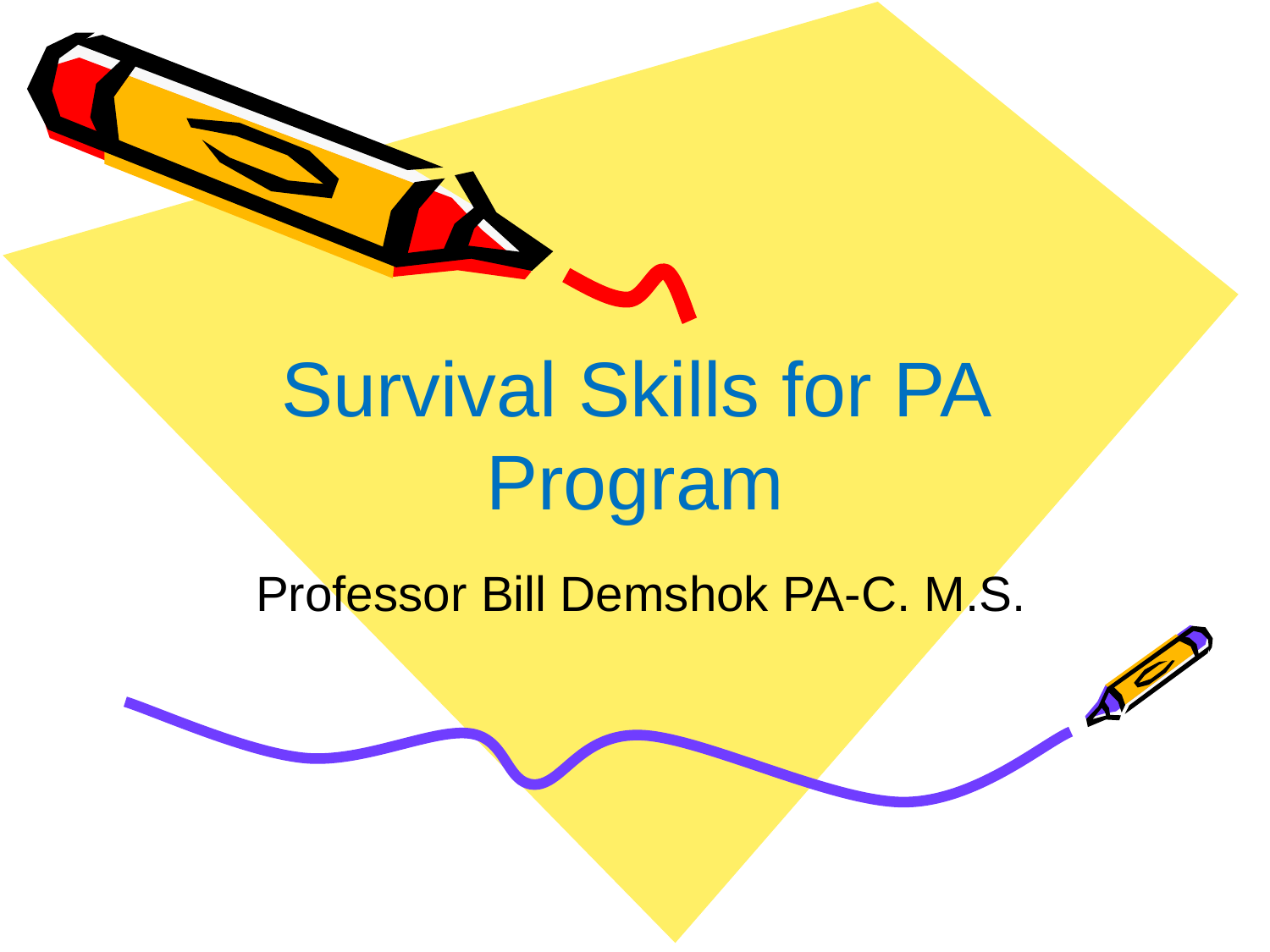

# Survival Skills for PA Program
 Professor Bill Demshok PA-C. M.S.